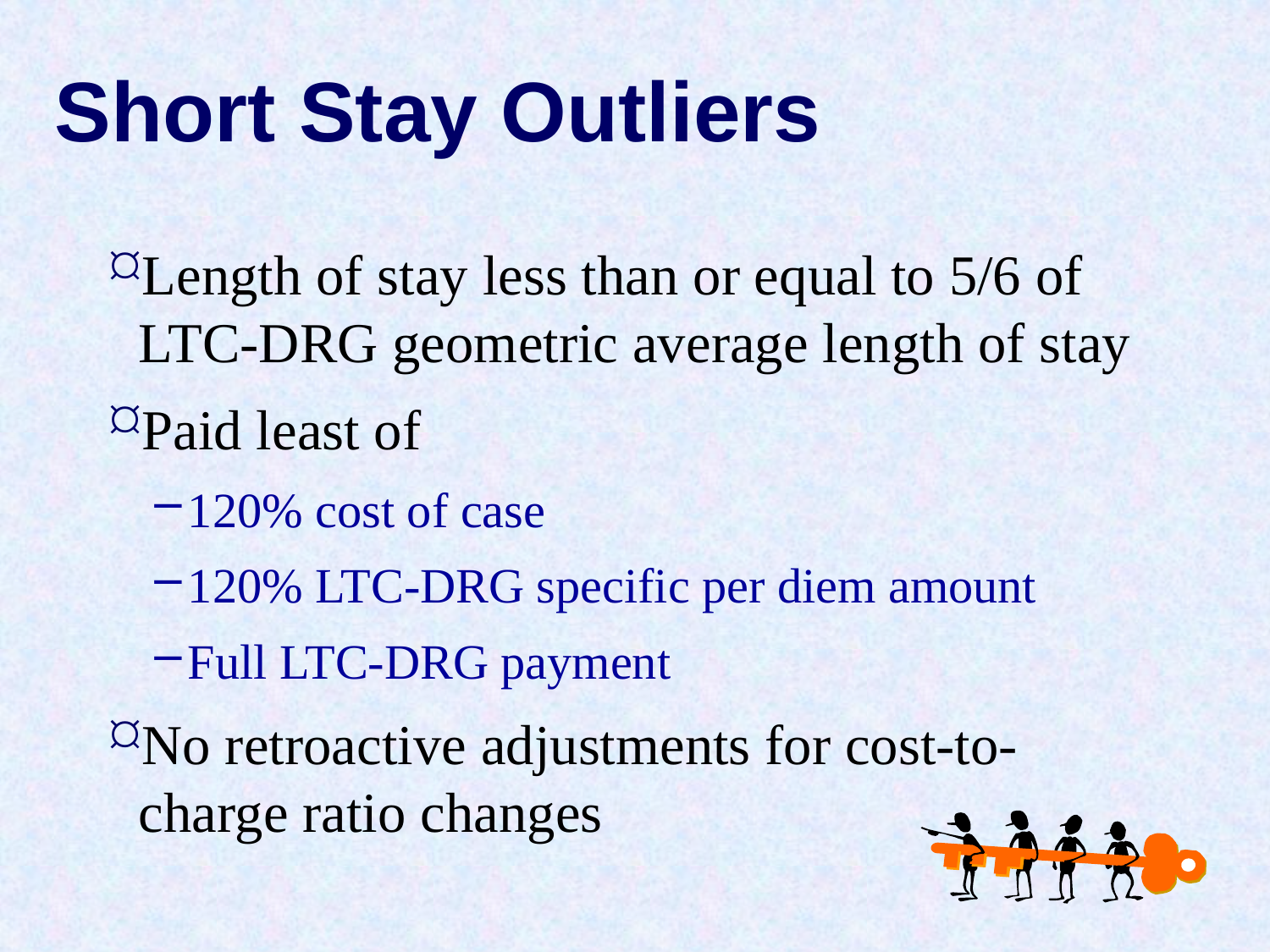

# Short Stay Outliers
Length of stay less than or equal to 5/6 of LTC-DRG geometric average length of stay
Paid least of
120% cost of case
120% LTC-DRG specific per diem amount
Full LTC-DRG payment
No retroactive adjustments for cost-to-charge ratio changes